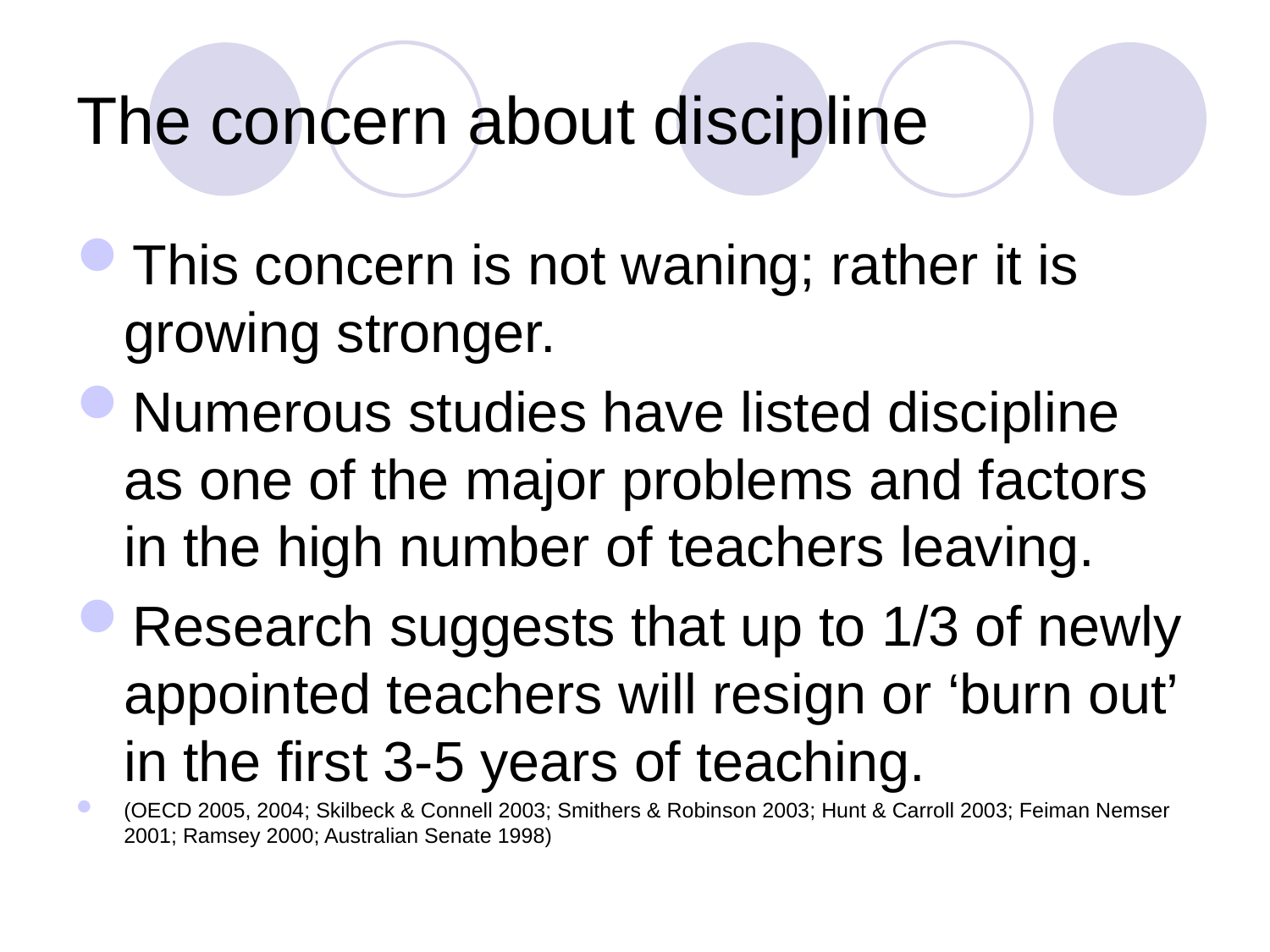

# The concern about discipline
This concern is not waning; rather it is growing stronger.
Numerous studies have listed discipline as one of the major problems and factors in the high number of teachers leaving.
Research suggests that up to 1/3 of newly appointed teachers will resign or ‘burn out’  in the first 3-5 years of teaching.
(OECD 2005, 2004; Skilbeck & Connell 2003; Smithers & Robinson 2003; Hunt & Carroll 2003; Feiman Nemser 2001; Ramsey 2000; Australian Senate 1998)